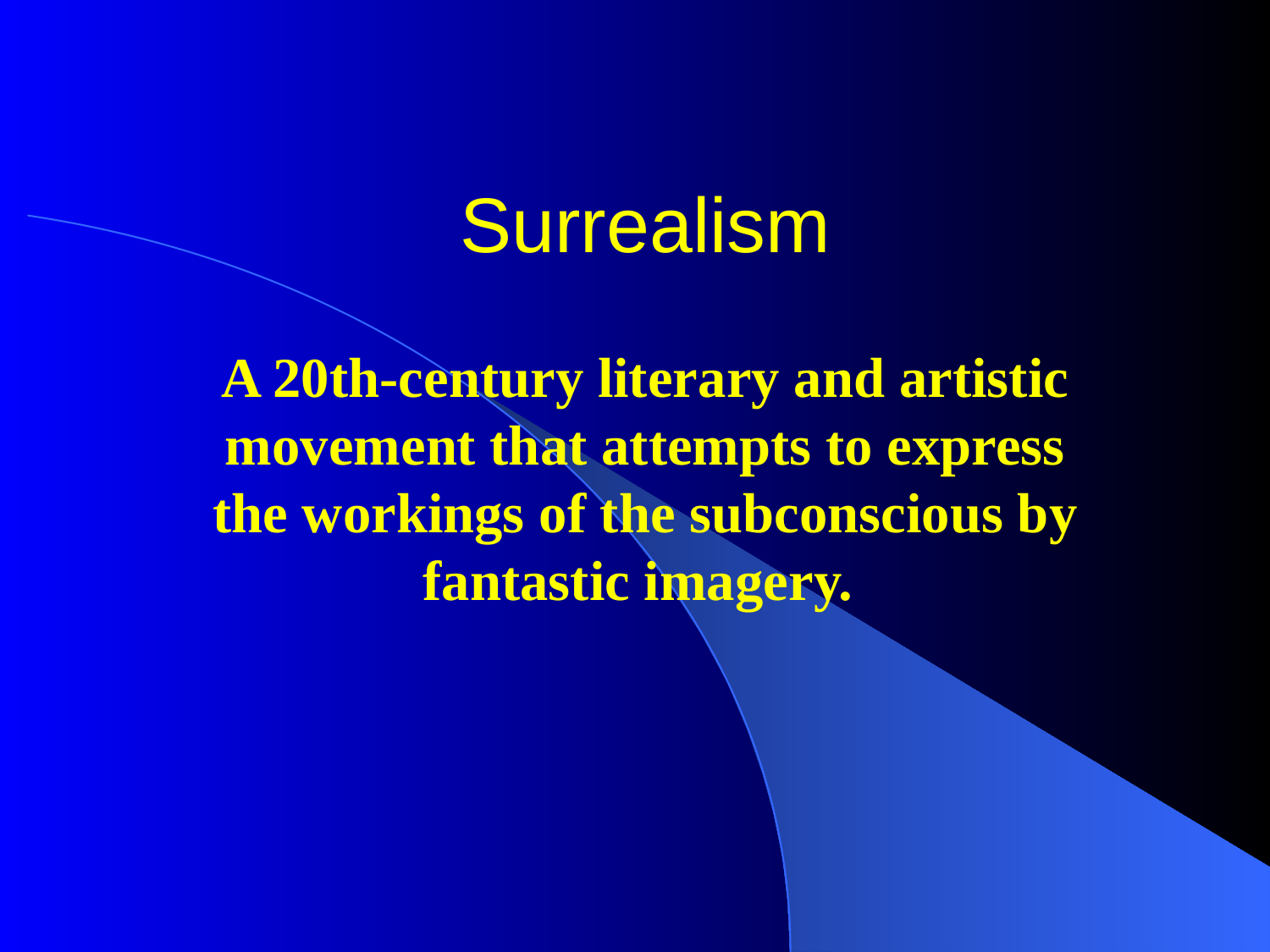

# Surrealism
A 20th-century literary and artistic movement that attempts to express the workings of the subconscious by fantastic imagery.